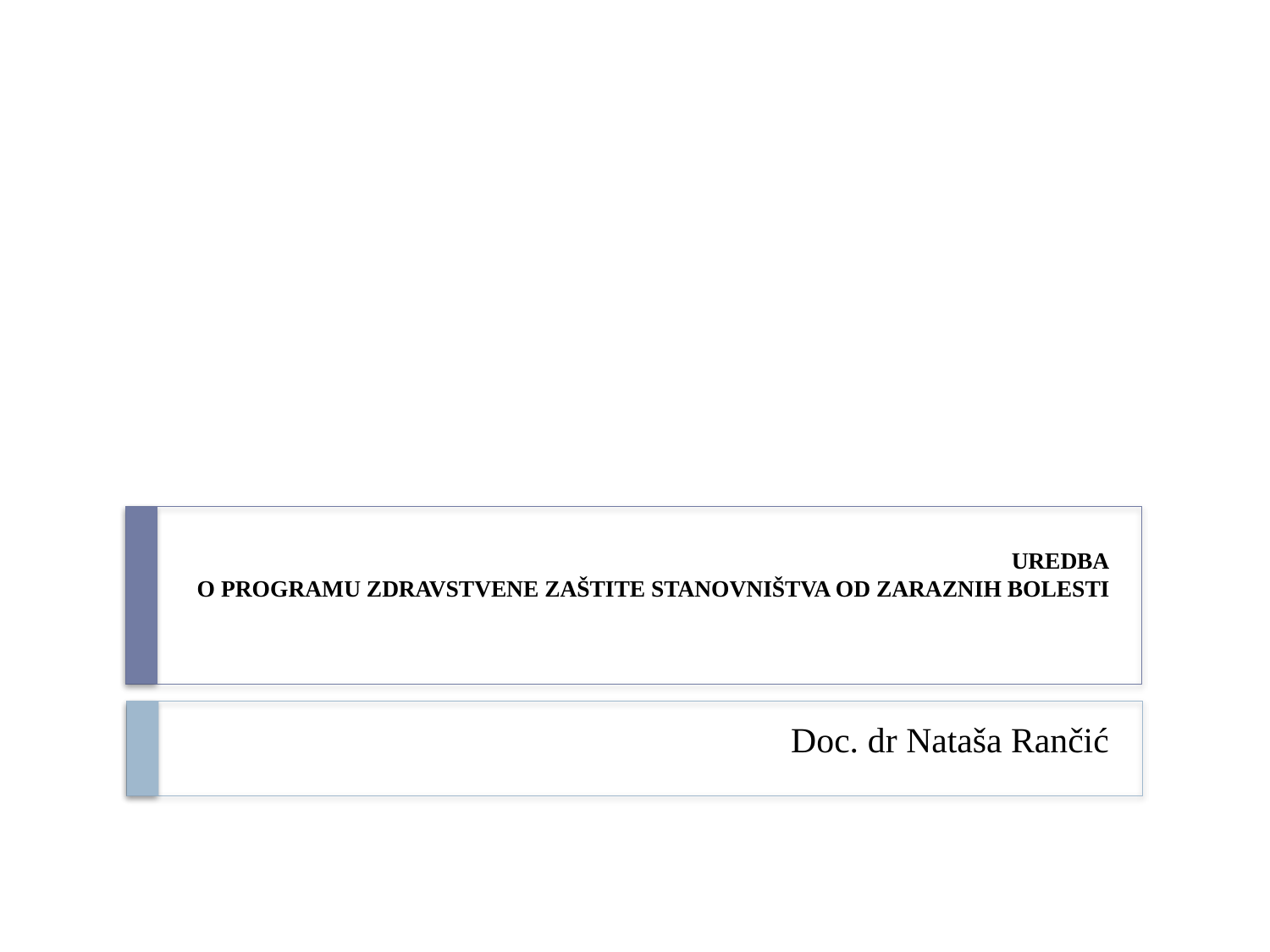

# UREDBA O PROGRAMU ZDRAVSTVENE ZAŠTITE STANOVNIŠTVA OD ZARAZNIH BOLESTI
Doc. dr Nataša Rančić